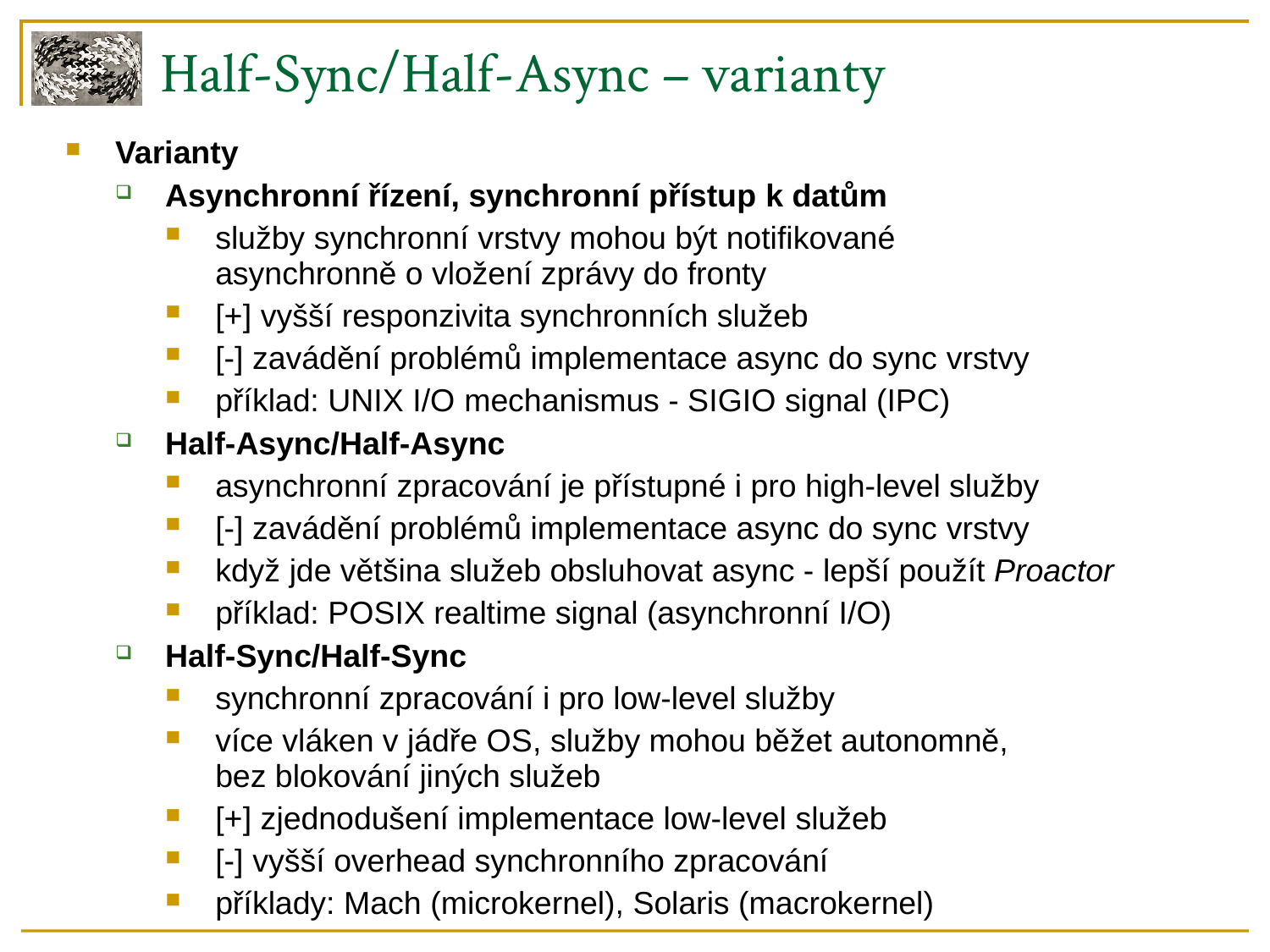

Half-Sync/Half-Async – varianty
Varianty
Asynchronní řízení, synchronní přístup k datům
služby synchronní vrstvy mohou být notifikované
asynchronně o vložení zprávy do fronty
[+] vyšší responzivita synchronních služeb
[-] zavádění problémů implementace async do sync vrstvy
příklad: UNIX I/O mechanismus - SIGIO signal (IPC)
Half-Async/Half-Async
asynchronní zpracování je přístupné i pro high-level služby
[-] zavádění problémů implementace async do sync vrstvy
když jde většina služeb obsluhovat async - lepší použít Proactor
příklad: POSIX realtime signal (asynchronní I/O)
Half-Sync/Half-Sync
synchronní zpracování i pro low-level služby
více vláken v jádře OS, služby mohou běžet autonomně,
bez blokování jiných služeb
[+] zjednodušení implementace low-level služeb
[-] vyšší overhead synchronního zpracování
příklady: Mach (microkernel), Solaris (macrokernel)